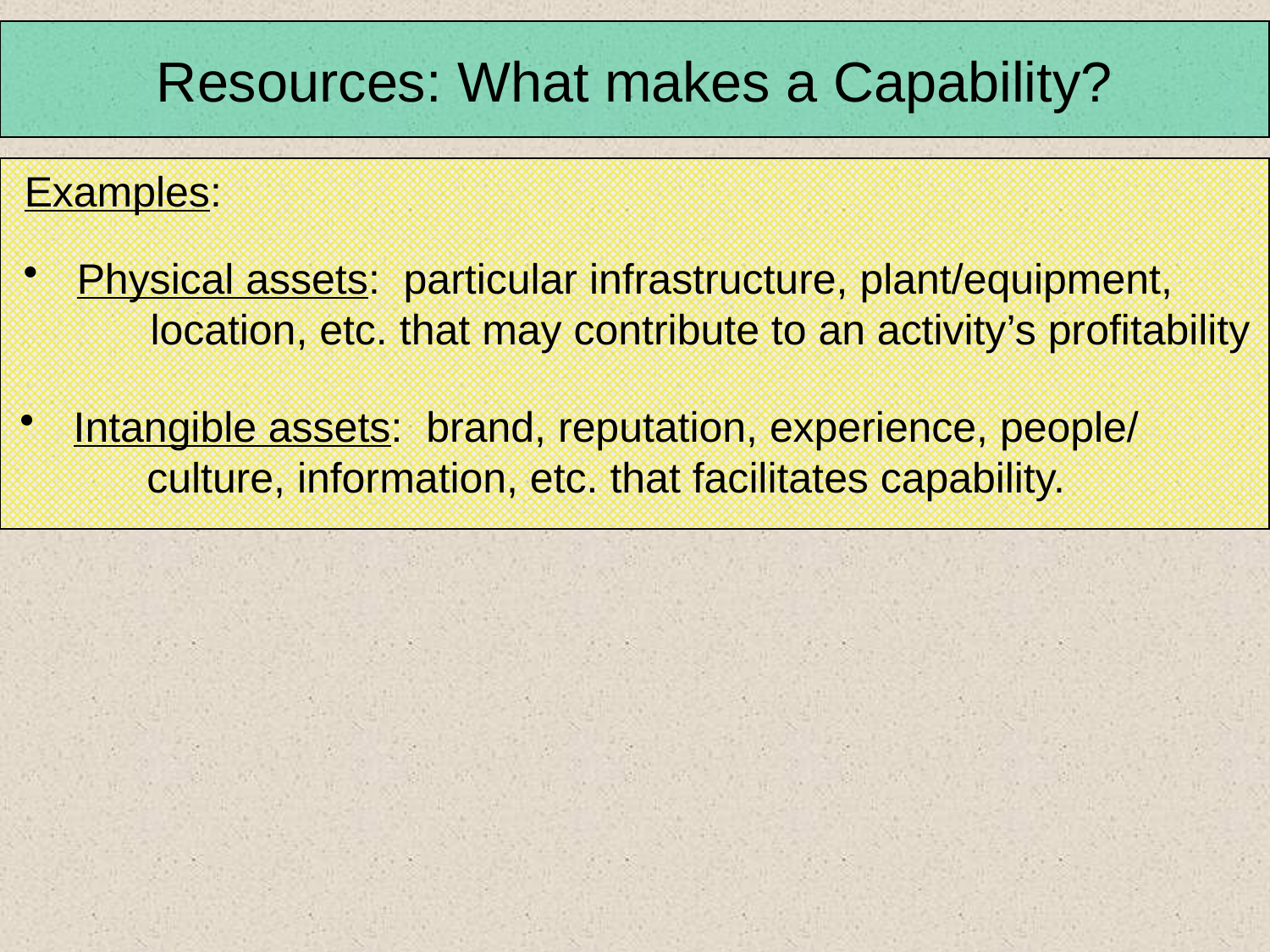

Resources: What makes a Capability?

 Examples:
  Physical assets:  particular infrastructure, plant/equipment,
	location, etc. that may contribute to an activity’s profitability
  Intangible assets:  brand, reputation, experience, people/
	culture, information, etc. that facilitates capability.